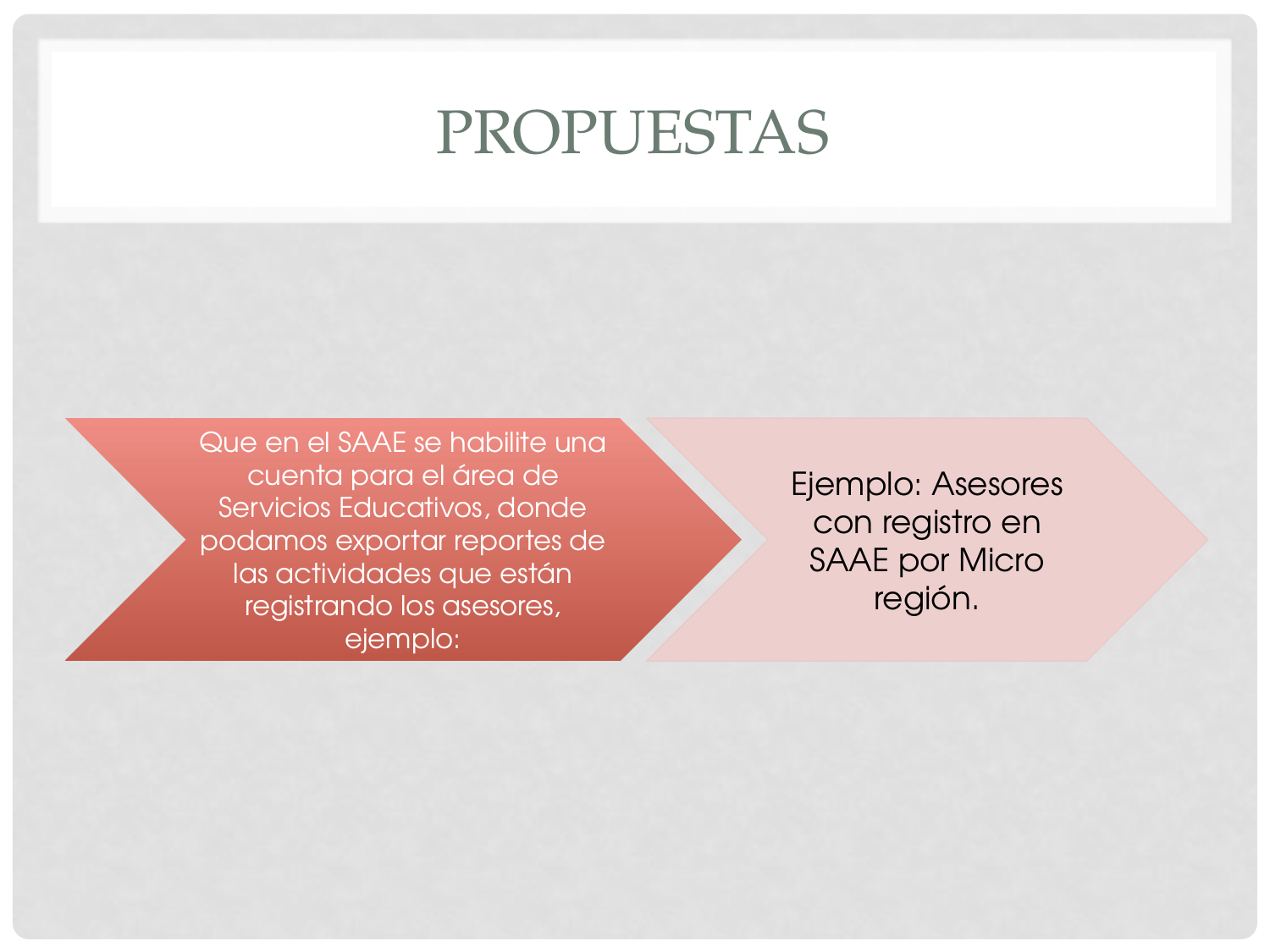

# propuestas
Que en el SAAE se habilite una cuenta para el área de Servicios Educativos, donde podamos exportar reportes de las actividades que están registrando los asesores, ejemplo:
Ejemplo: Asesores con registro en SAAE por Micro región.